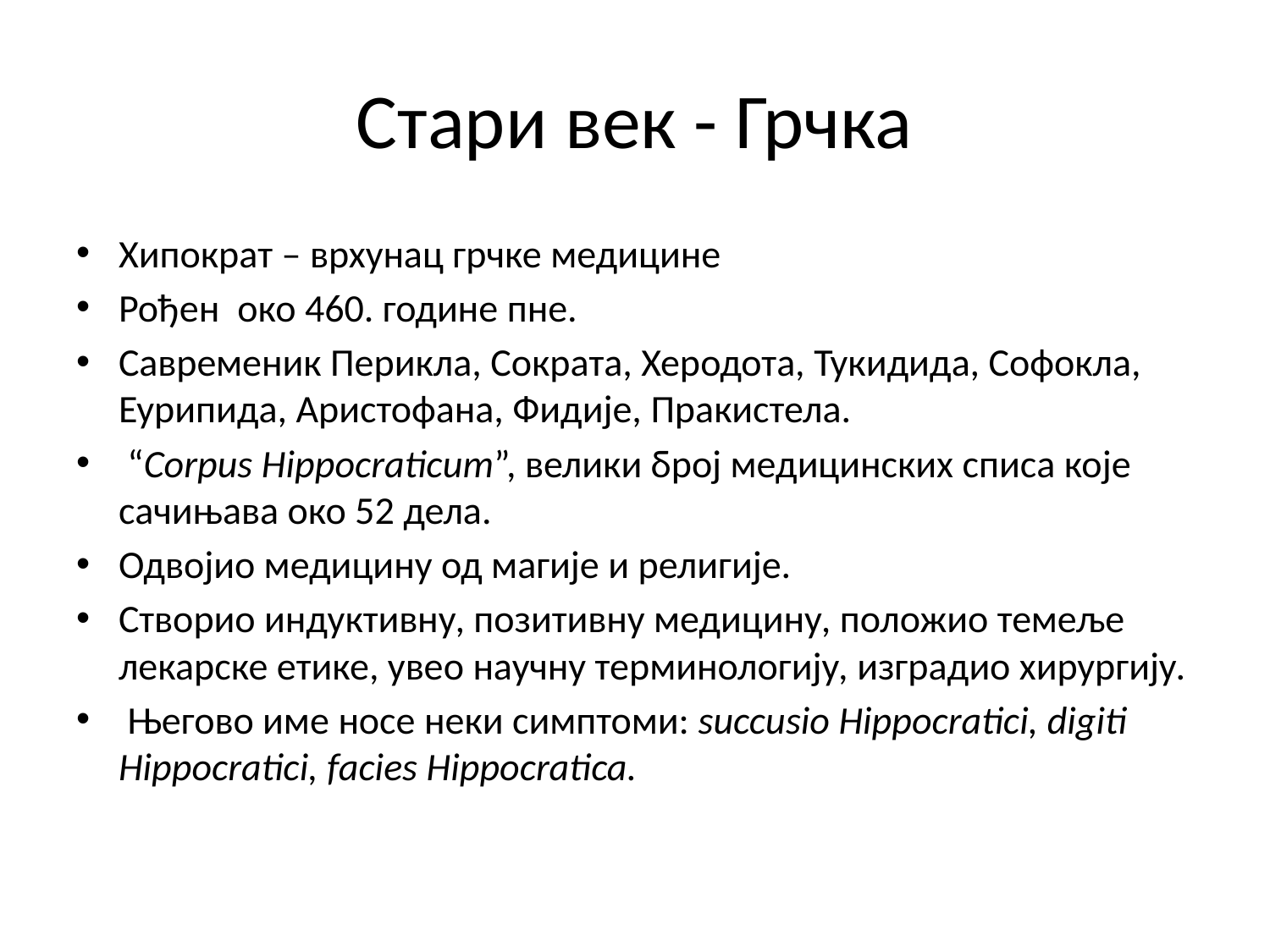

# Стари век - Грчка
Хипократ – врхунац грчке медицине
Рођен  око 460. године пне.
Савременик Перикла, Сократа, Херодота, Тукидида, Софокла, Еурипида, Аристофана, Фидије, Пракистела.
 “Corpus Hippocraticum”, велики број медицинских списа које сачињава око 52 дела.
Одвојио медицину од магије и религије.
Створио индуктивну, позитивну медицину, положио темеље лекарске етике, увео научну терминологију, изградио хирургију.
 Његово име носе неки симптоми: succusio Hippocratici, digiti Hippocratici, facies Hippocratica.